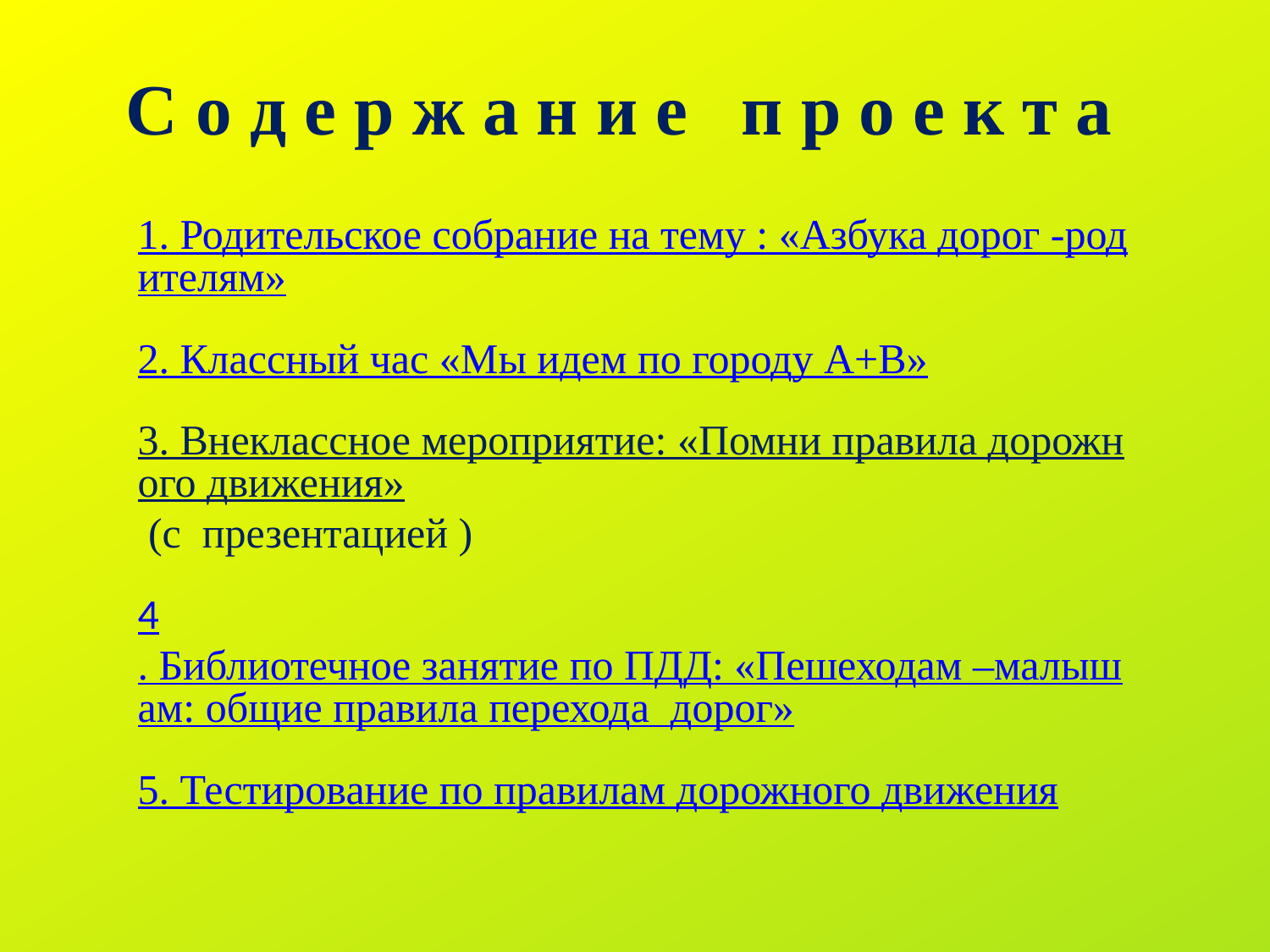

С о д е р ж а н и е   п р о е к т а
1. Родительское собрание на тему : «Азбука дорог -родителям»

2. Классный час «Мы идем по городу А+В»

3. Внеклассное мероприятие: «Помни правила дорожного движения» (с  презентацией )

4. Библиотечное занятие по ПДД: «Пешеходам –малышам: общие правила перехода  дорог»

5. Тестирование по правилам дорожного движения